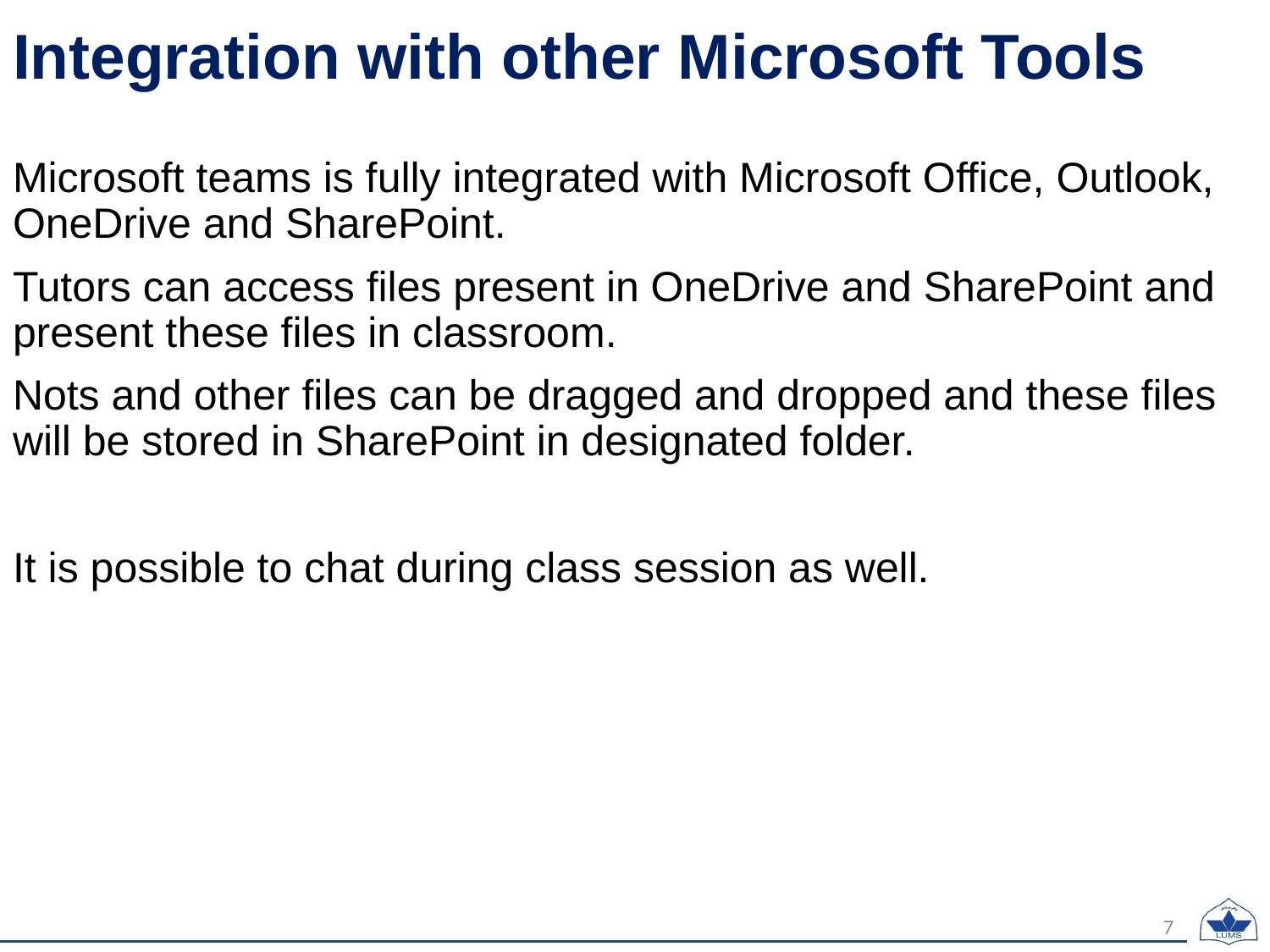

# Integration with other Microsoft Tools
Microsoft teams is fully integrated with Microsoft Office, Outlook, OneDrive and SharePoint.
Tutors can access files present in OneDrive and SharePoint and present these files in classroom.
Nots and other files can be dragged and dropped and these files will be stored in SharePoint in designated folder.

It is possible to chat during class session as well.
7